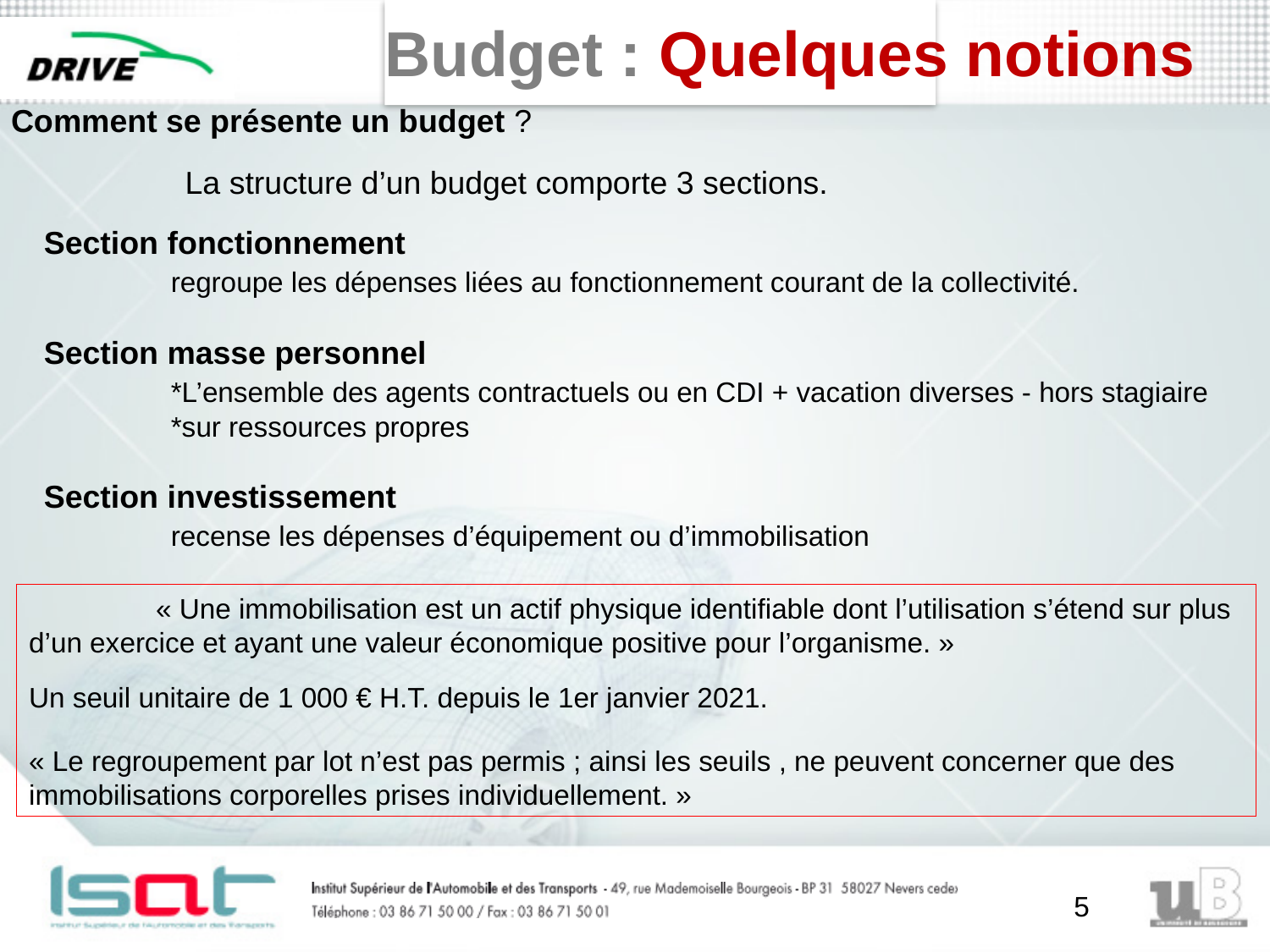

# Budget : Quelques notions
Comment se présente un budget ?
	La structure d’un budget comporte 3 sections.
Section fonctionnement
	regroupe les dépenses liées au fonctionnement courant de la collectivité.

Section masse personnel
	*L’ensemble des agents contractuels ou en CDI + vacation diverses - hors stagiaire
	*sur ressources propres

Section investissement
	recense les dépenses d’équipement ou d’immobilisation

	« Une immobilisation est un actif physique identifiable dont l’utilisation s’étend sur plus d’un exercice et ayant une valeur économique positive pour l’organisme. »

Un seuil unitaire de 1 000 € H.T. depuis le 1er janvier 2021.

« Le regroupement par lot n’est pas permis ; ainsi les seuils , ne peuvent concerner que des immobilisations corporelles prises individuellement. »